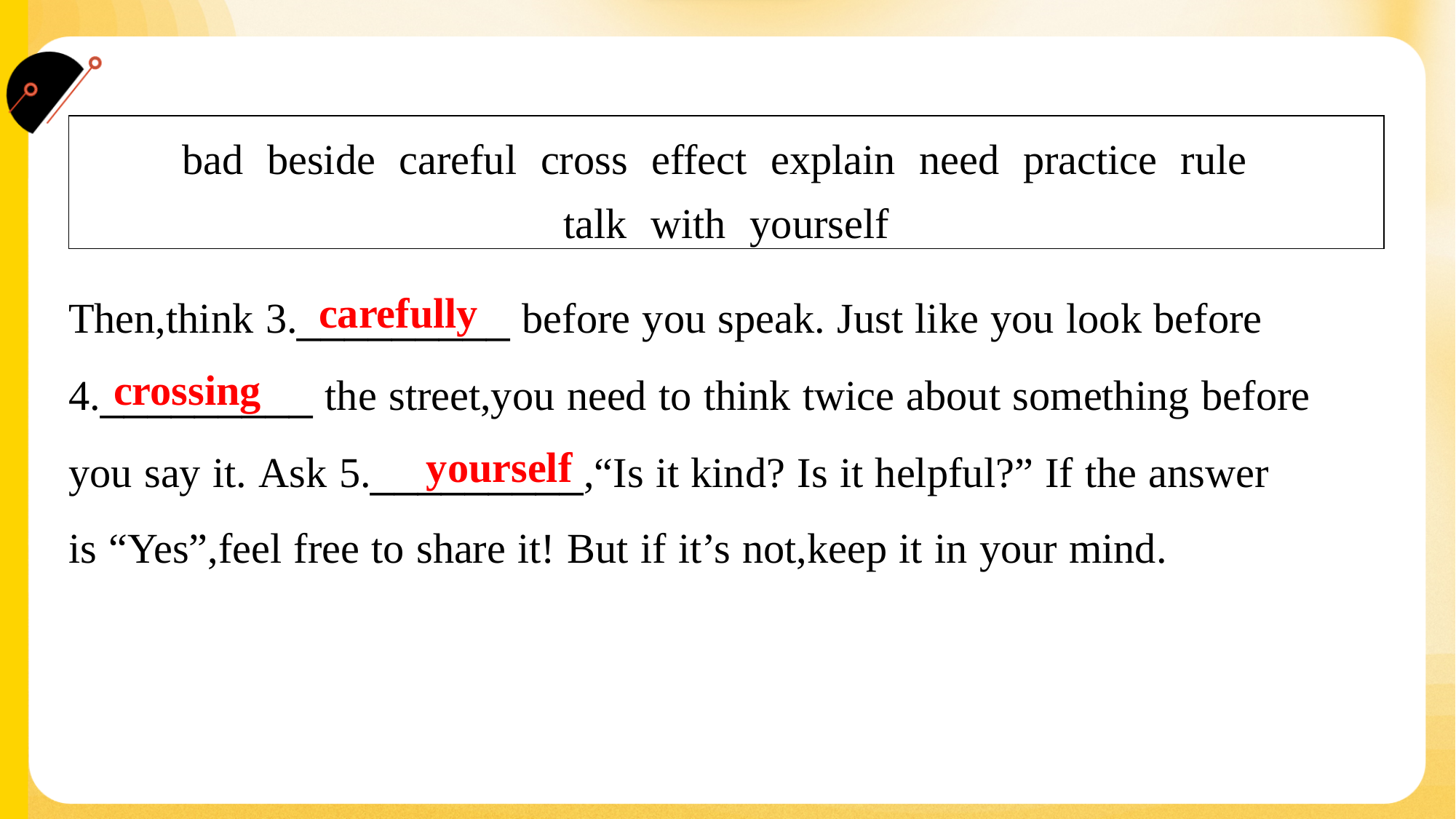

| bad beside careful cross effect explain need practice rule talk with yourself |
| --- |
carefully
Then,think 3._________ before you speak. Just like you look before
4._________ the street,you need to think twice about something before
you say it. Ask 5._________,“Is it kind? Is it helpful?” If the answer
is “Yes”,feel free to share it! But if it’s not,keep it in your mind.#1.2
crossing
yourself